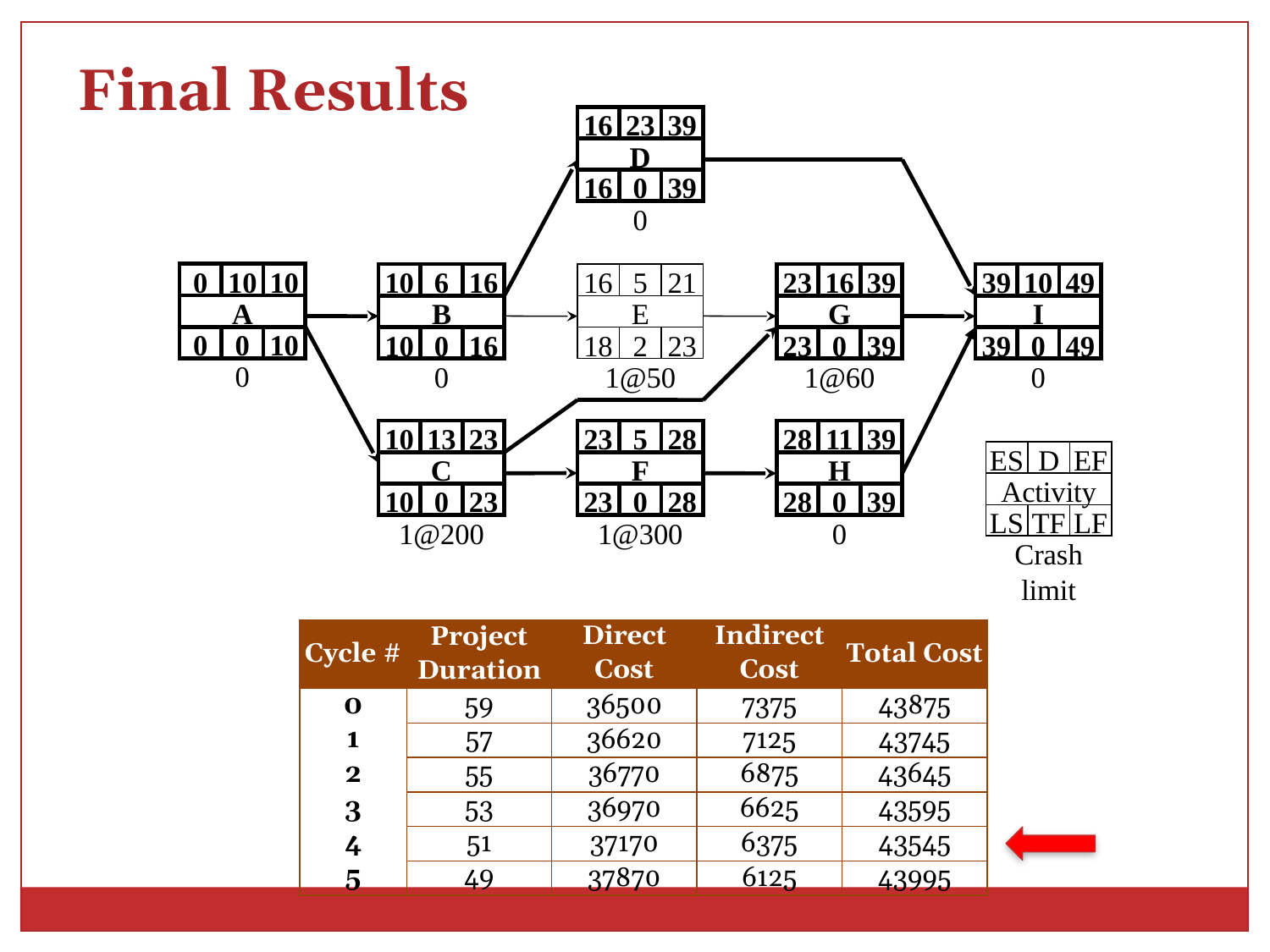

Final Results

16
23
39
D
16
0
39

0
0
10
10
A
0
0
10
10
6
16
B
10
0
16
16
5
21
E
18
2
23
23
16
39
G
23
0
39
39
10
49
I
39
0
49
0

0
0
1@50
1@60

10
13
23
C
10
0
23
23
5
28
F
23
0
28
1@300
28
11
39
H
28
0
39
0
ES
D
EF
Activity
LS
TF
LF
Crash limit

1@200
| Cycle # | Project Duration | Direct Cost | Indirect Cost | Total Cost |
| --- | --- | --- | --- | --- |
| 0 | 59 | 36500 | 7375 | 43875 |
| 1 | 57 | 36620 | 7125 | 43745 |
| 2 | 55 | 36770 | 6875 | 43645 |
| 3 | 53 | 36970 | 6625 | 43595 |
| 4 | 51 | 37170 | 6375 | 43545 |
| 5 | 49 | 37870 | 6125 | 43995 |